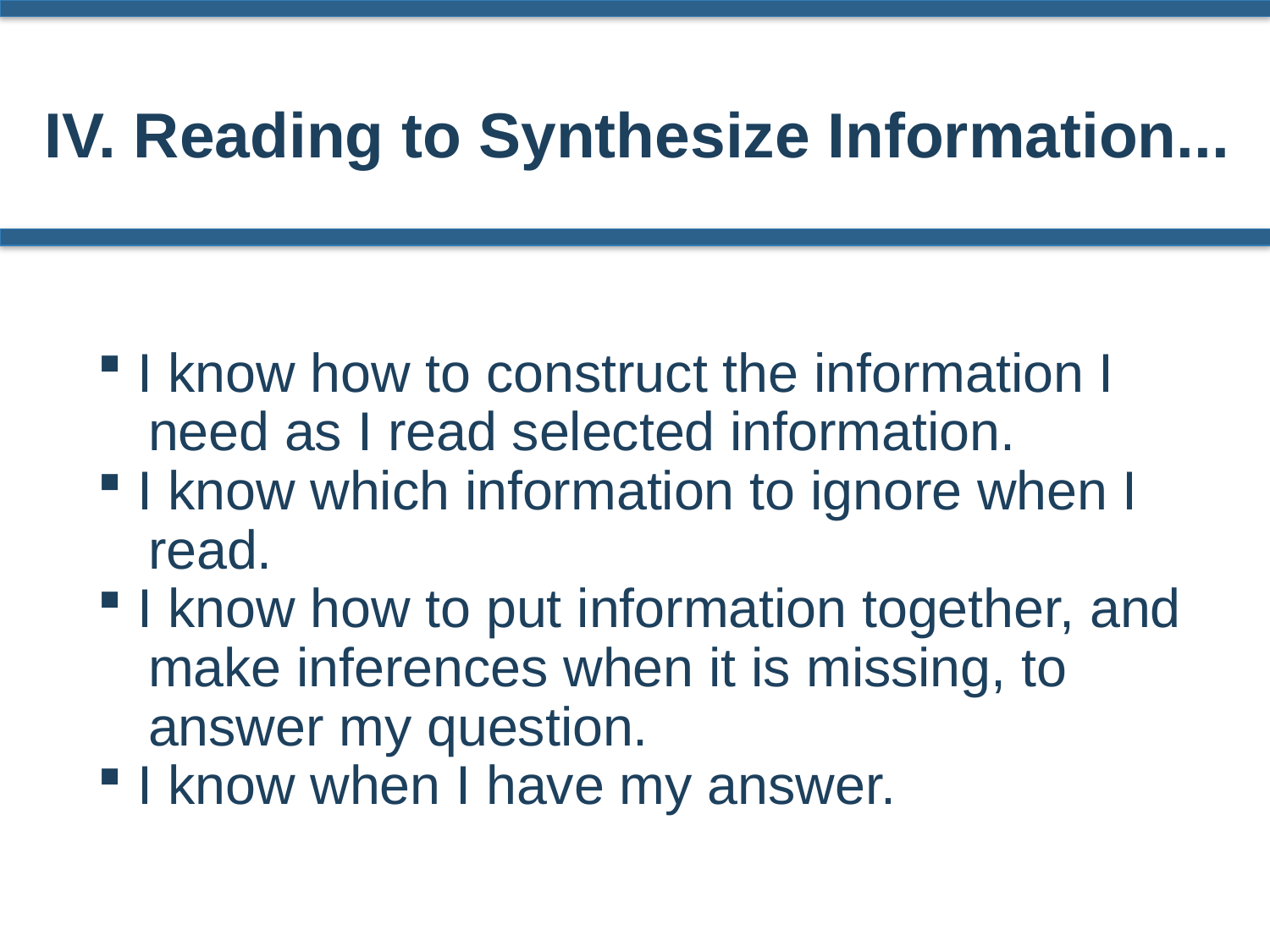

IV. Reading to Synthesize Information...

 I know how to construct the information I
   need as I read selected information.
 I know which information to ignore when I
   read.
 I know how to put information together, and
   make inferences when it is missing, to
   answer my question.
 I know when I have my answer.